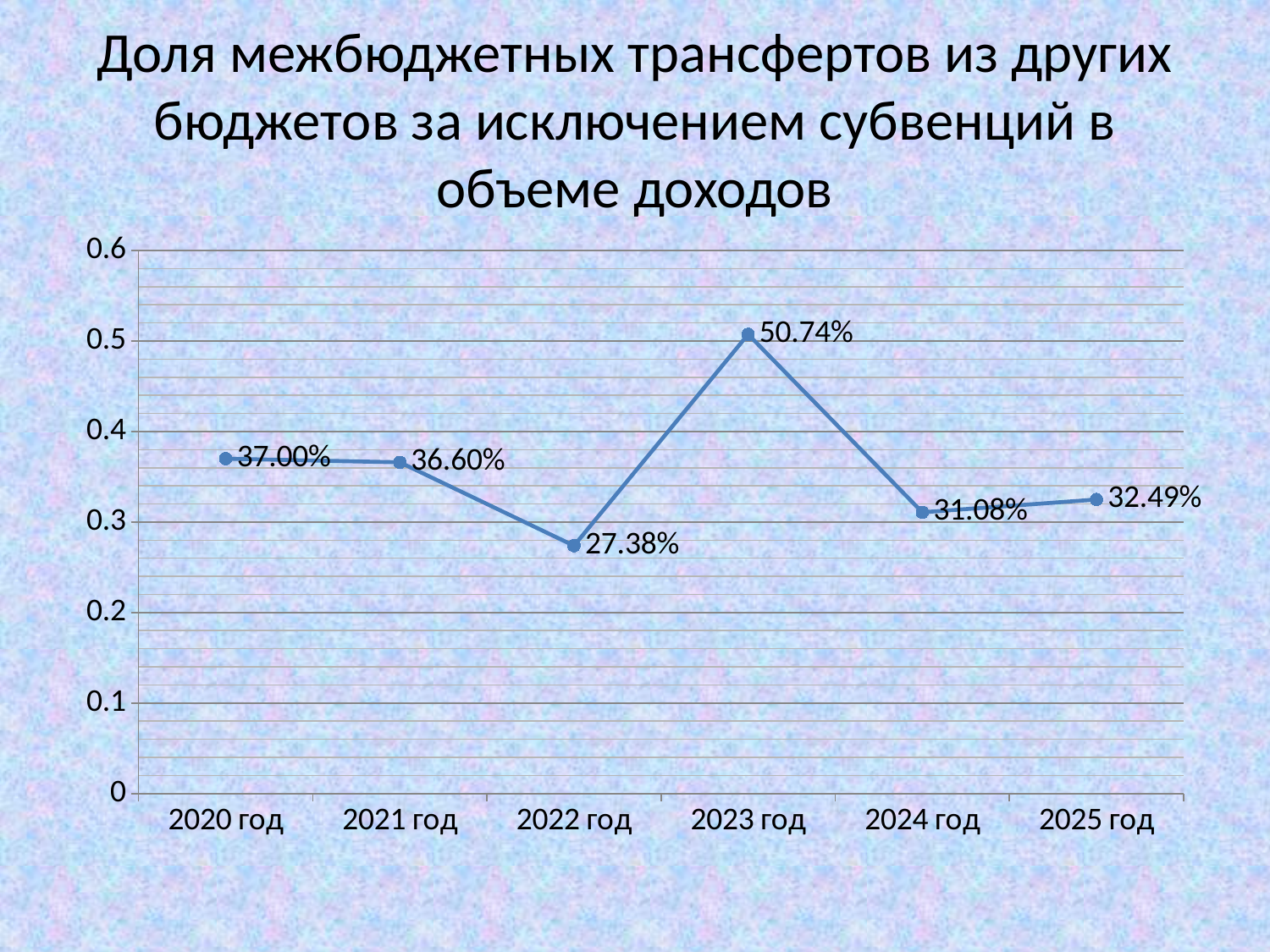

# Доля межбюджетных трансфертов из других бюджетов за исключением субвенций в объеме доходов

### Chart

| Category | Столбец1 |
|---|---|
| 2020 год | 0.37 |
| 2021 год | 0.366 |
| 2022 год | 0.2738 |
| 2023 год | 0.5074 |
| 2024 год | 0.3108 |
| 2025 год | 0.3249 |